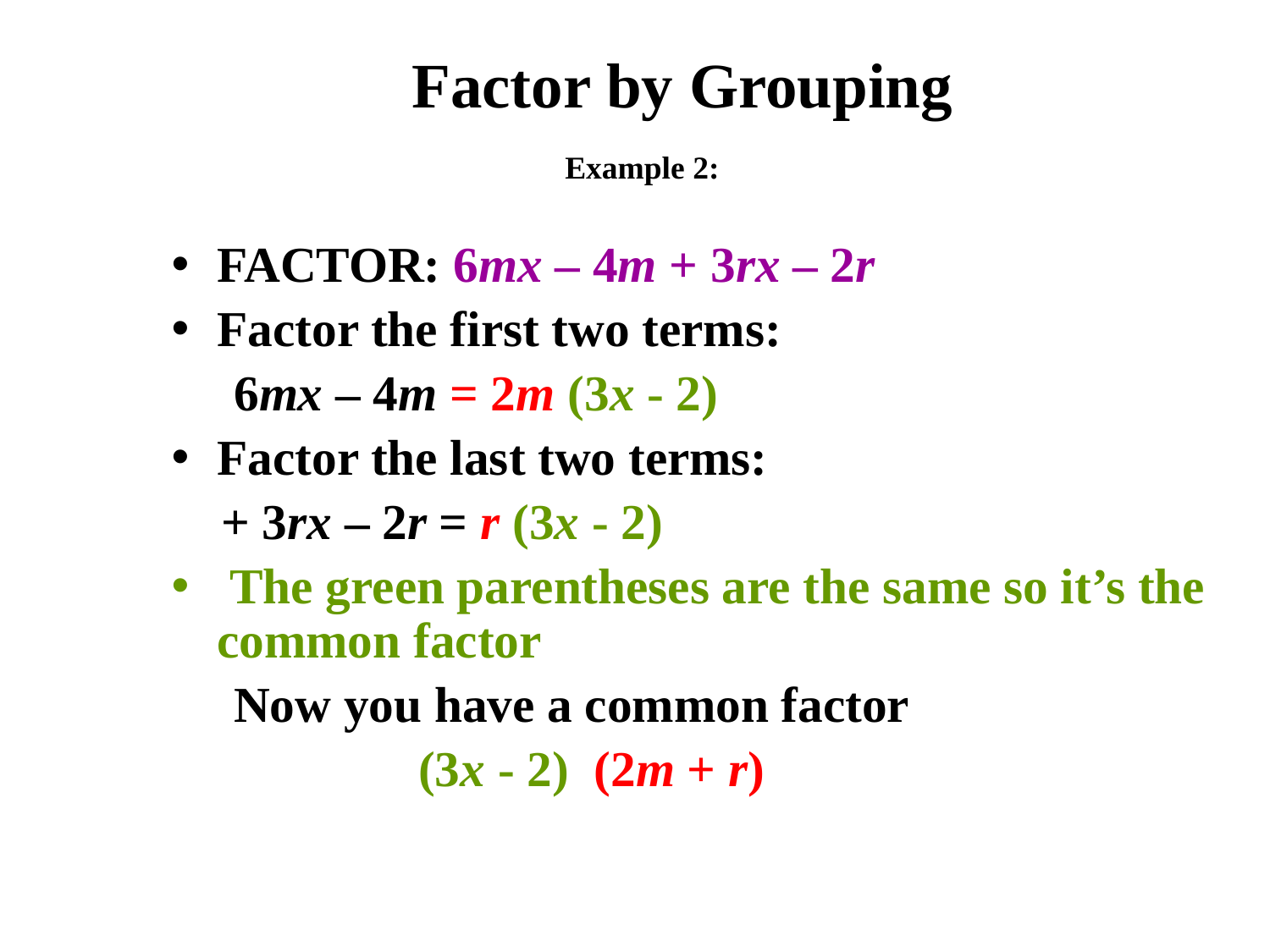

# Factor by Grouping Example 2:
FACTOR: 6mx – 4m + 3rx – 2r
Factor the first two terms:
     6mx – 4m = 2m (3x - 2)
Factor the last two terms:
    + 3rx – 2r = r (3x - 2)
 The green parentheses are the same so it’s the common factor
     Now you have a common factor
          (3x - 2)  (2m + r)